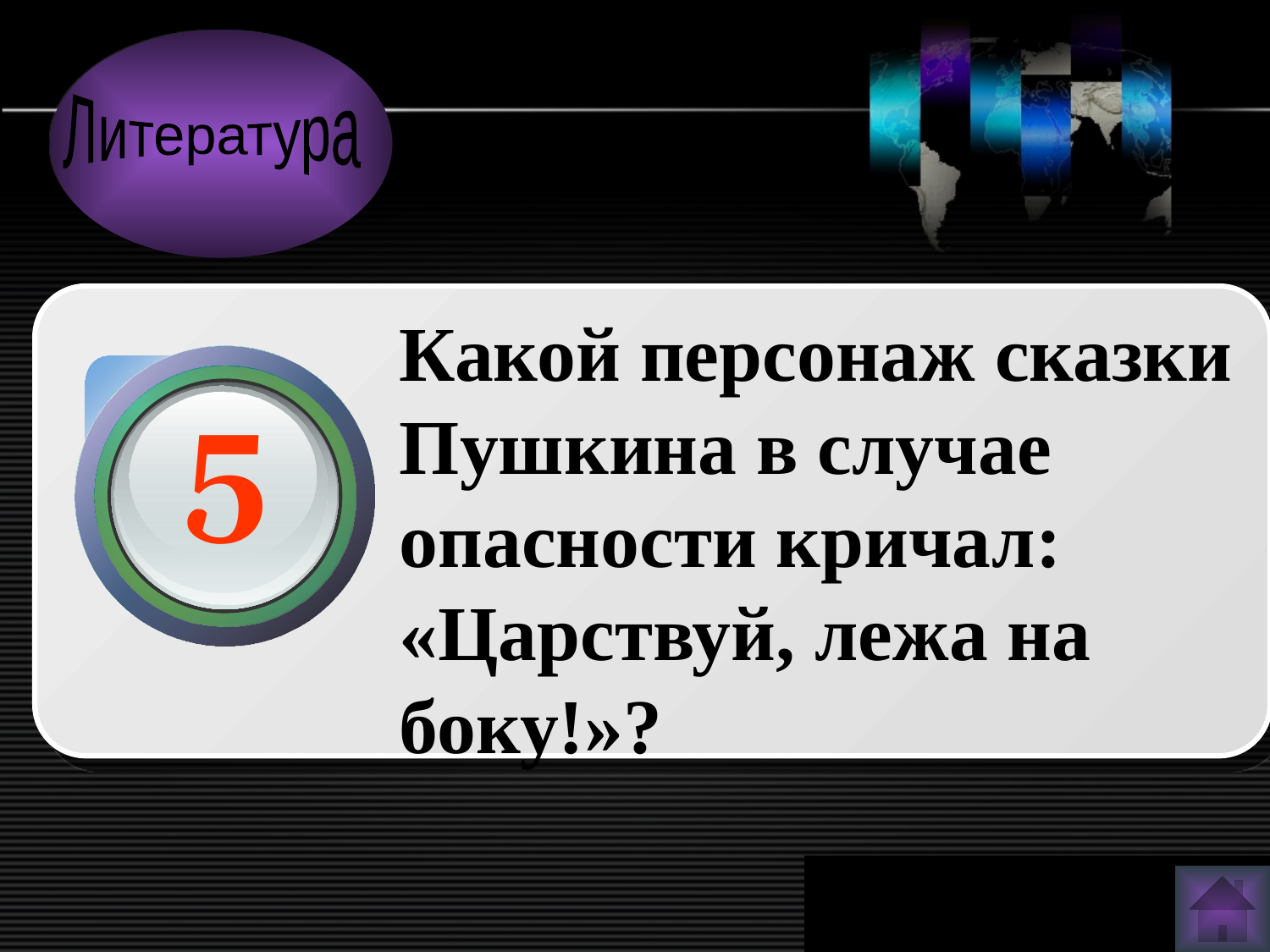

Литература

Какой персонаж сказки Пушкина в случае опасности кричал: «Царствуй, лежа на боку!»?

5

www.themegallery.com